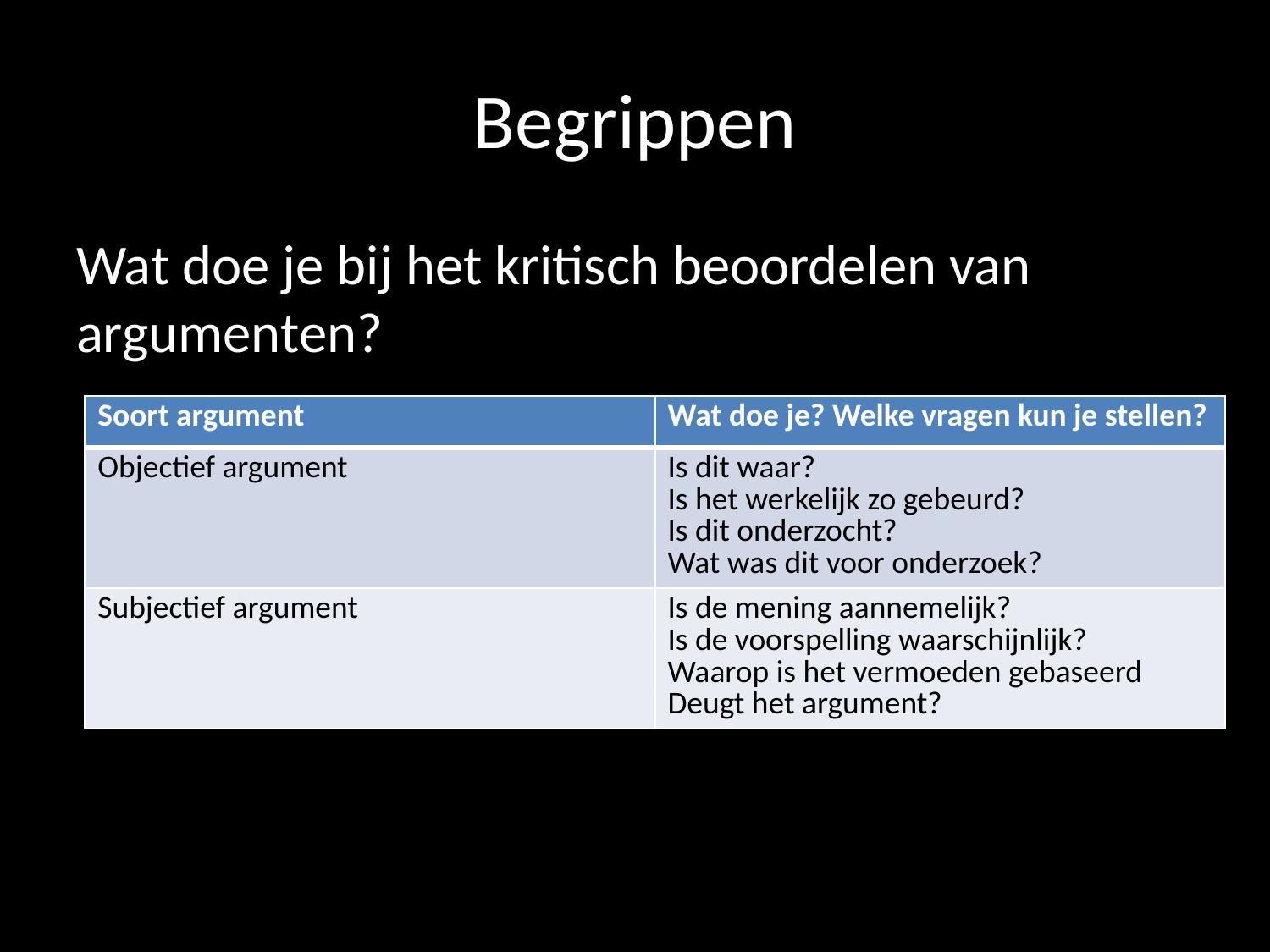

# Begrippen
Wat doe je bij het kritisch beoordelen van argumenten?

| Soort argument | Wat doe je? Welke vragen kun je stellen? |
| --- | --- |
| Objectief argument | Is dit waar? Is het werkelijk zo gebeurd? Is dit onderzocht? Wat was dit voor onderzoek? |
| Subjectief argument | Is de mening aannemelijk? Is de voorspelling waarschijnlijk? Waarop is het vermoeden gebaseerd Deugt het argument? |